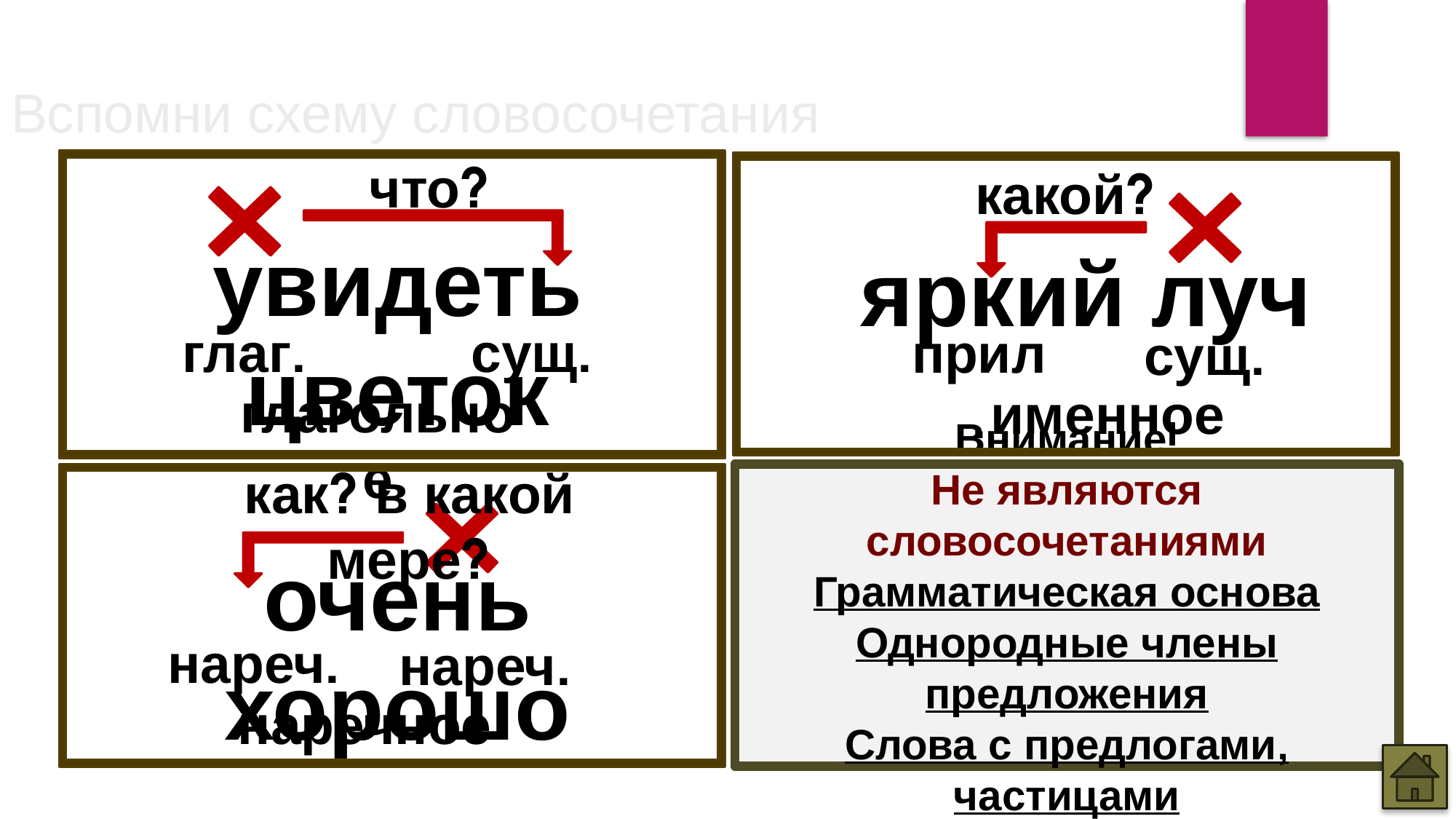

Вспомни схему словосочетания
что?

какой?

увидеть цветок

яркий луч
глаг.
сущ.
прил.
сущ.
глагольное
именное
как? в какой мере?

Внимание!
Не являются словосочетаниями
Грамматическая основа
Однородные члены предложения
Слова с предлогами, частицами

очень хорошо
нареч.
нареч.
наречное